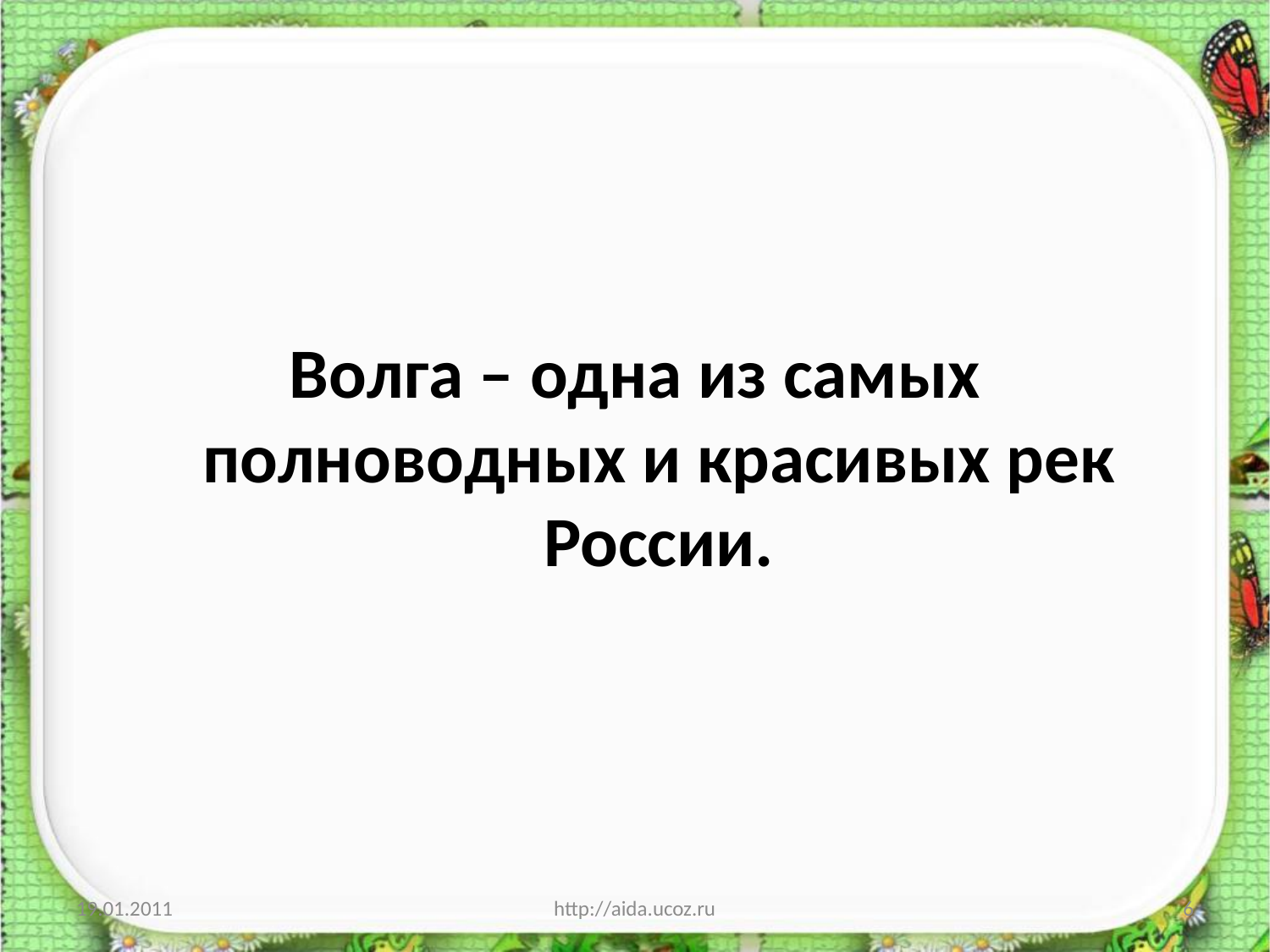

#

Волга – одна из самых полноводных и красивых рек России.
19.01.2011
http://aida.ucoz.ru
6